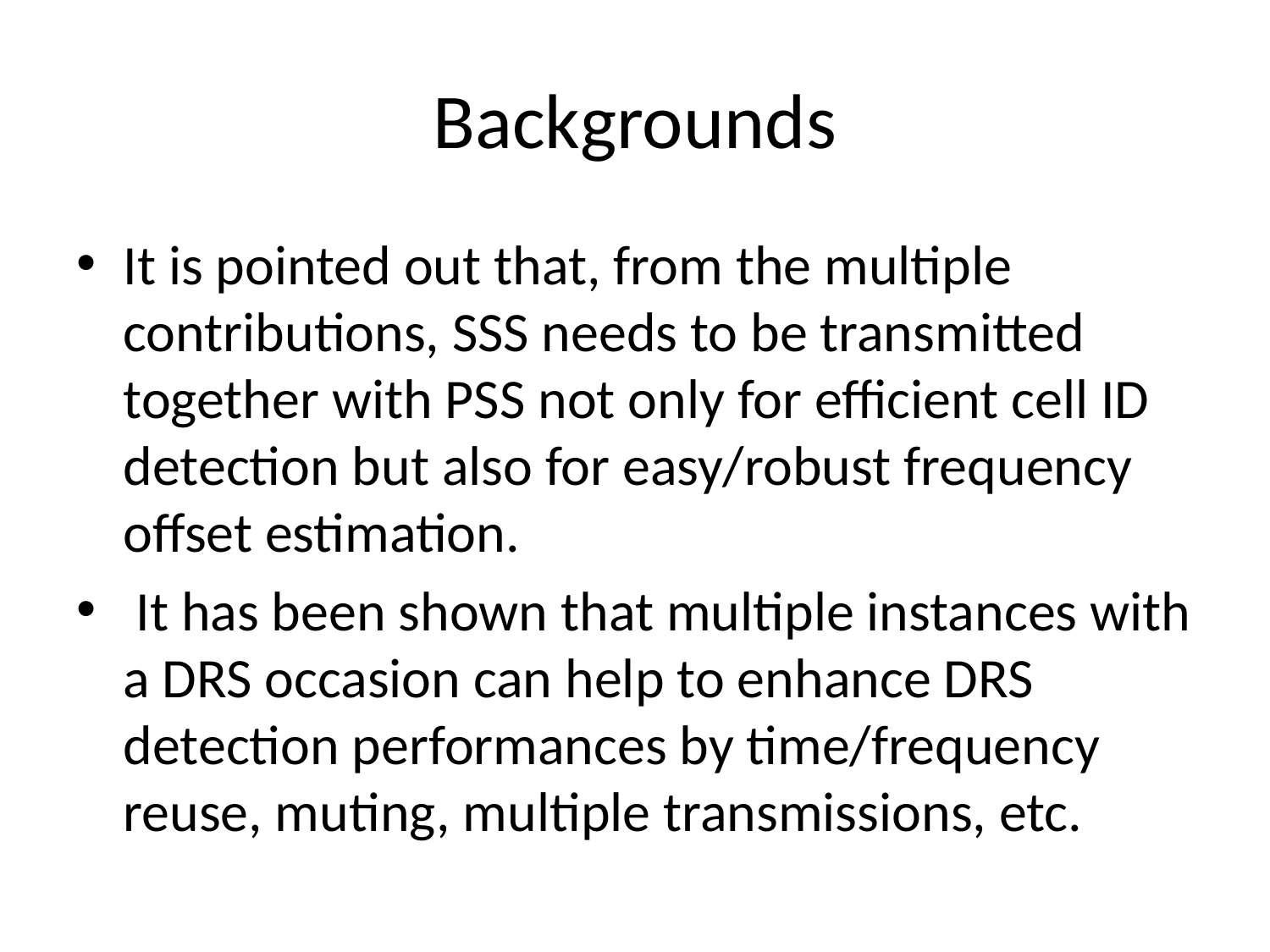

# Backgrounds
It is pointed out that, from the multiple contributions, SSS needs to be transmitted together with PSS not only for efficient cell ID detection but also for easy/robust frequency offset estimation.
 It has been shown that multiple instances with a DRS occasion can help to enhance DRS detection performances by time/frequency reuse, muting, multiple transmissions, etc.